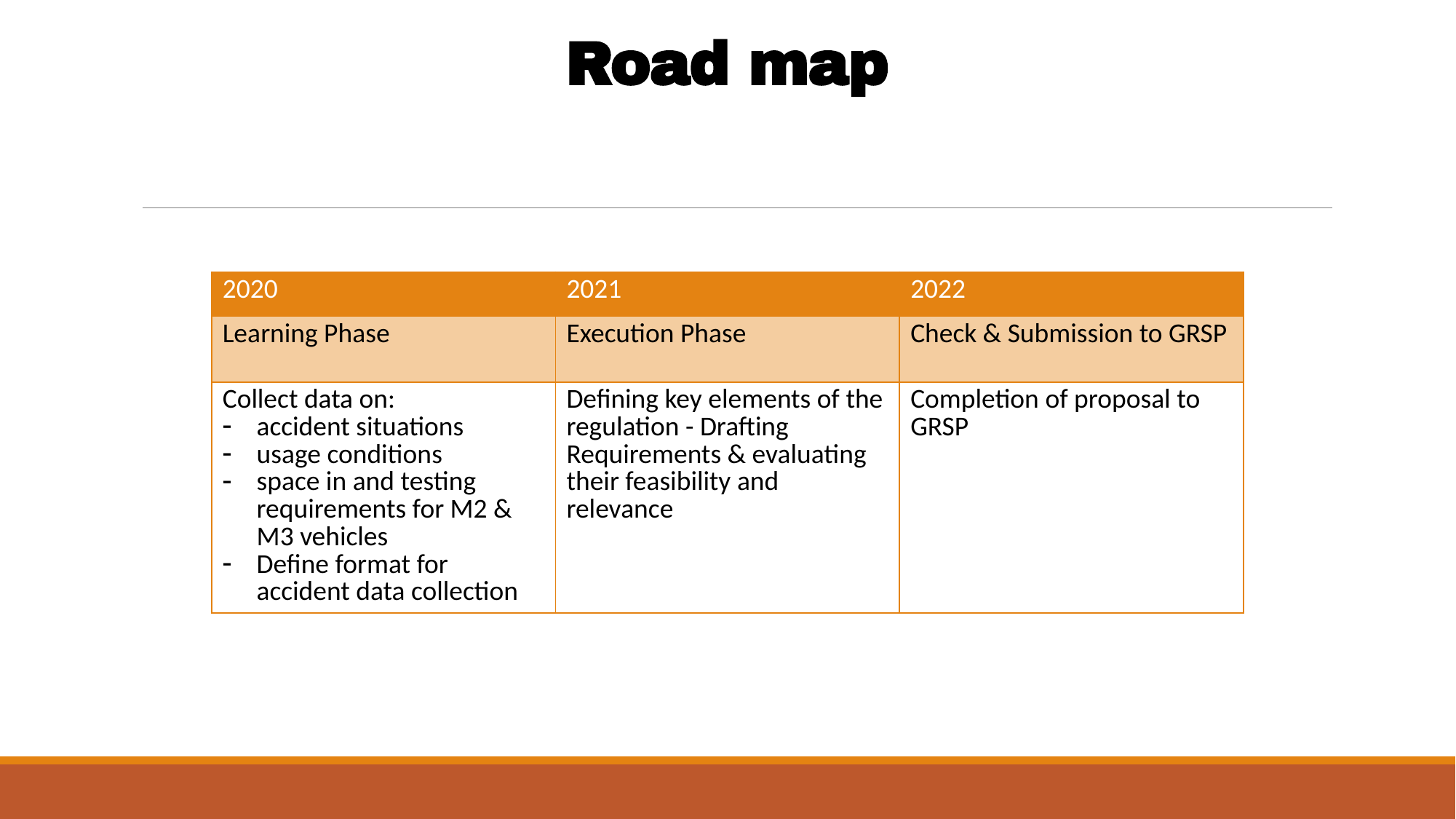

Road map
| 2020 | 2021 | 2022 |
| --- | --- | --- |
| Learning Phase | Execution Phase | Check & Submission to GRSP |
| Collect data on: accident situations usage conditions space in and testing requirements for M2 & M3 vehicles Define format for accident data collection | Defining key elements of the regulation - Drafting Requirements & evaluating their feasibility and relevance | Completion of proposal to GRSP |